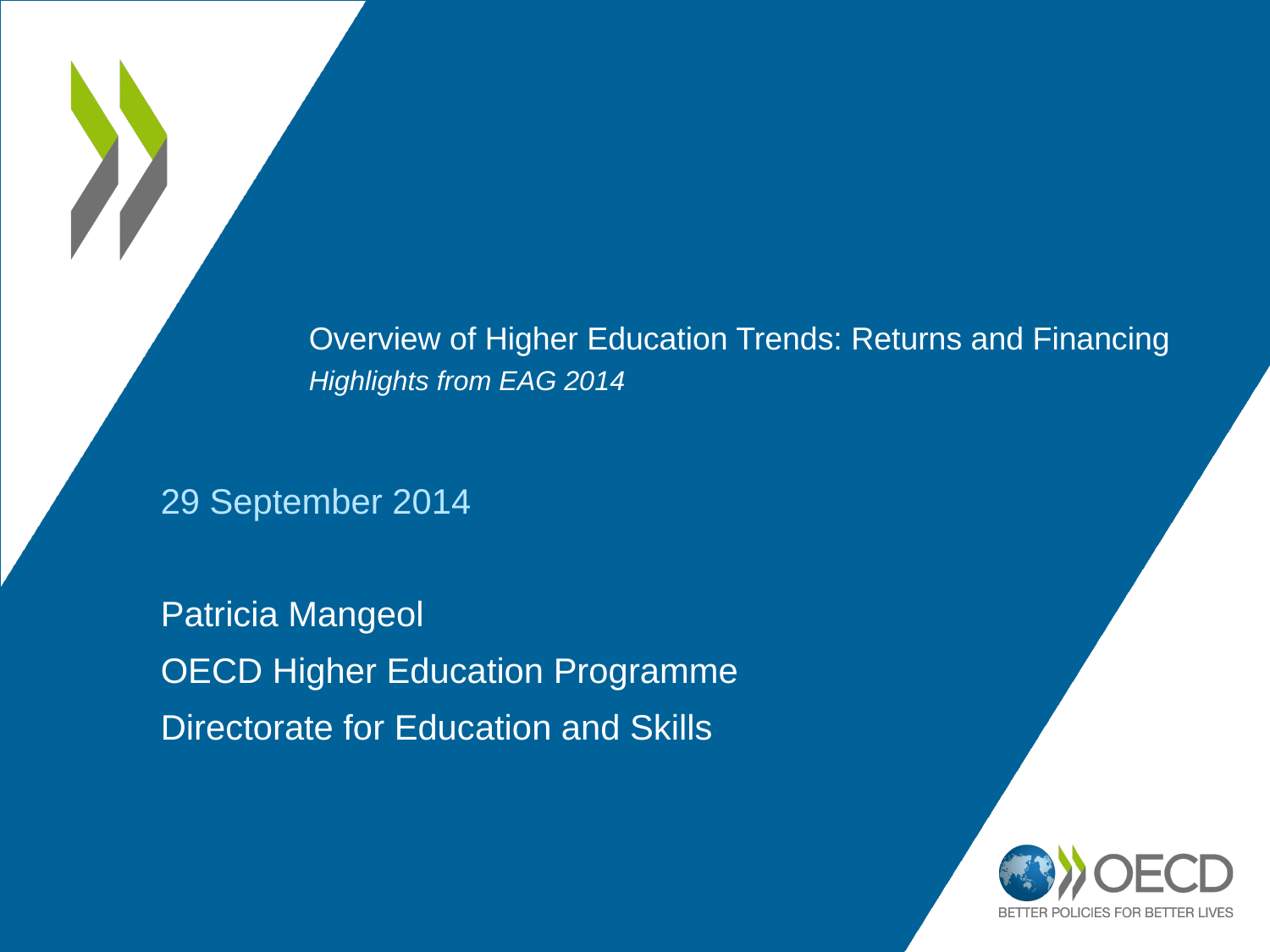

# Overview of Higher Education Trends: Returns and Financing Highlights from EAG 2014

29 September 2014

Patricia Mangeol
OECD Higher Education Programme
Directorate for Education and Skills